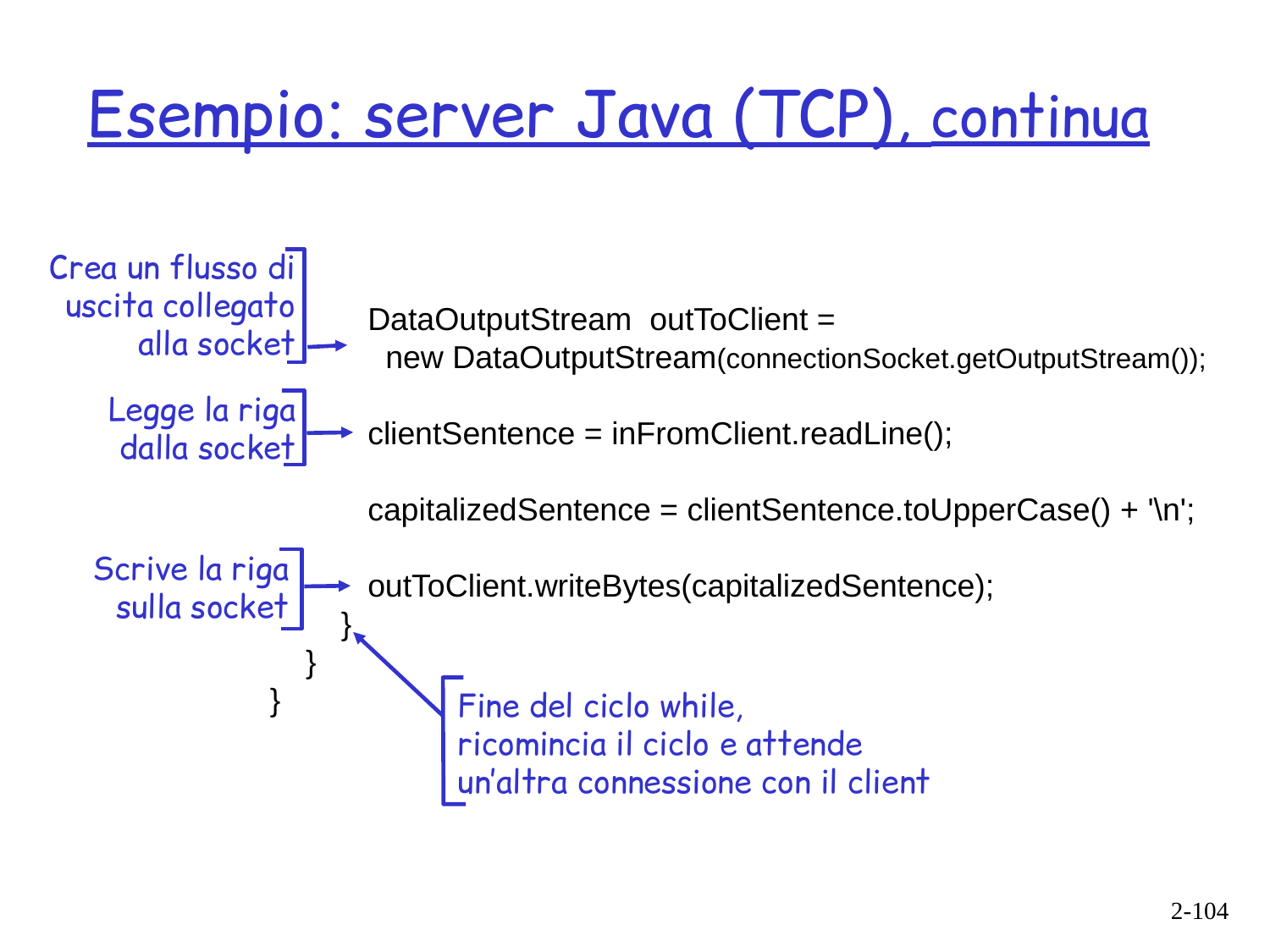

# Esempio: server Java (TCP), continua

           DataOutputStream  outToClient =
             new DataOutputStream(connectionSocket.getOutputStream());

           clientSentence = inFromClient.readLine();

           capitalizedSentence = clientSentence.toUpperCase() + '\n';

           outToClient.writeBytes(capitalizedSentence);
        }
    }
}

Crea un flusso di
uscita collegato alla socket

Legge la riga
dalla socket

Scrive la riga
sulla socket

Fine del ciclo while,
ricomincia il ciclo e attende
un’altra connessione con il client
2-104